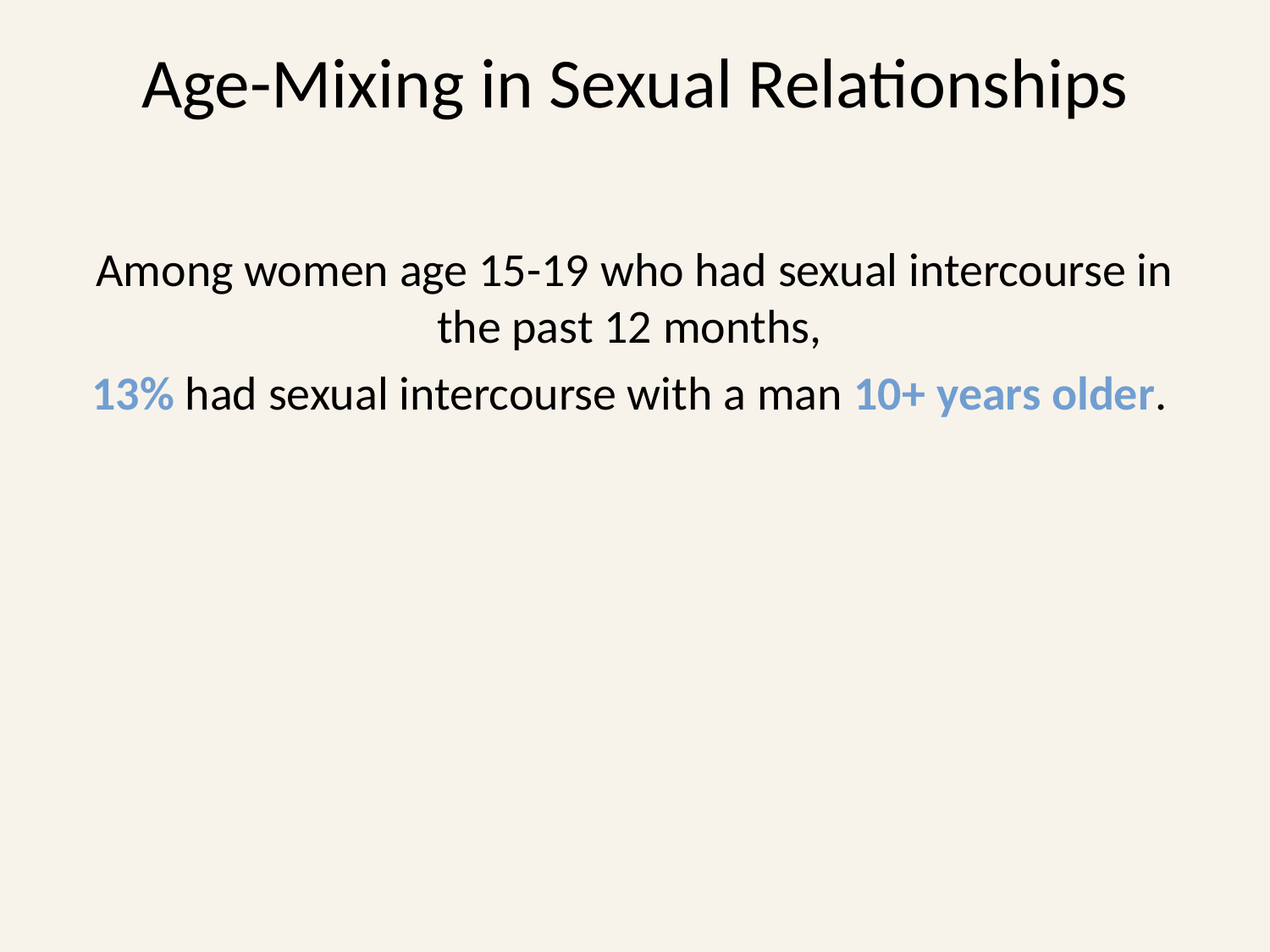

# Age-Mixing in Sexual Relationships
Among women age 15-19 who had sexual intercourse in the past 12 months,
13% had sexual intercourse with a man 10+ years older.